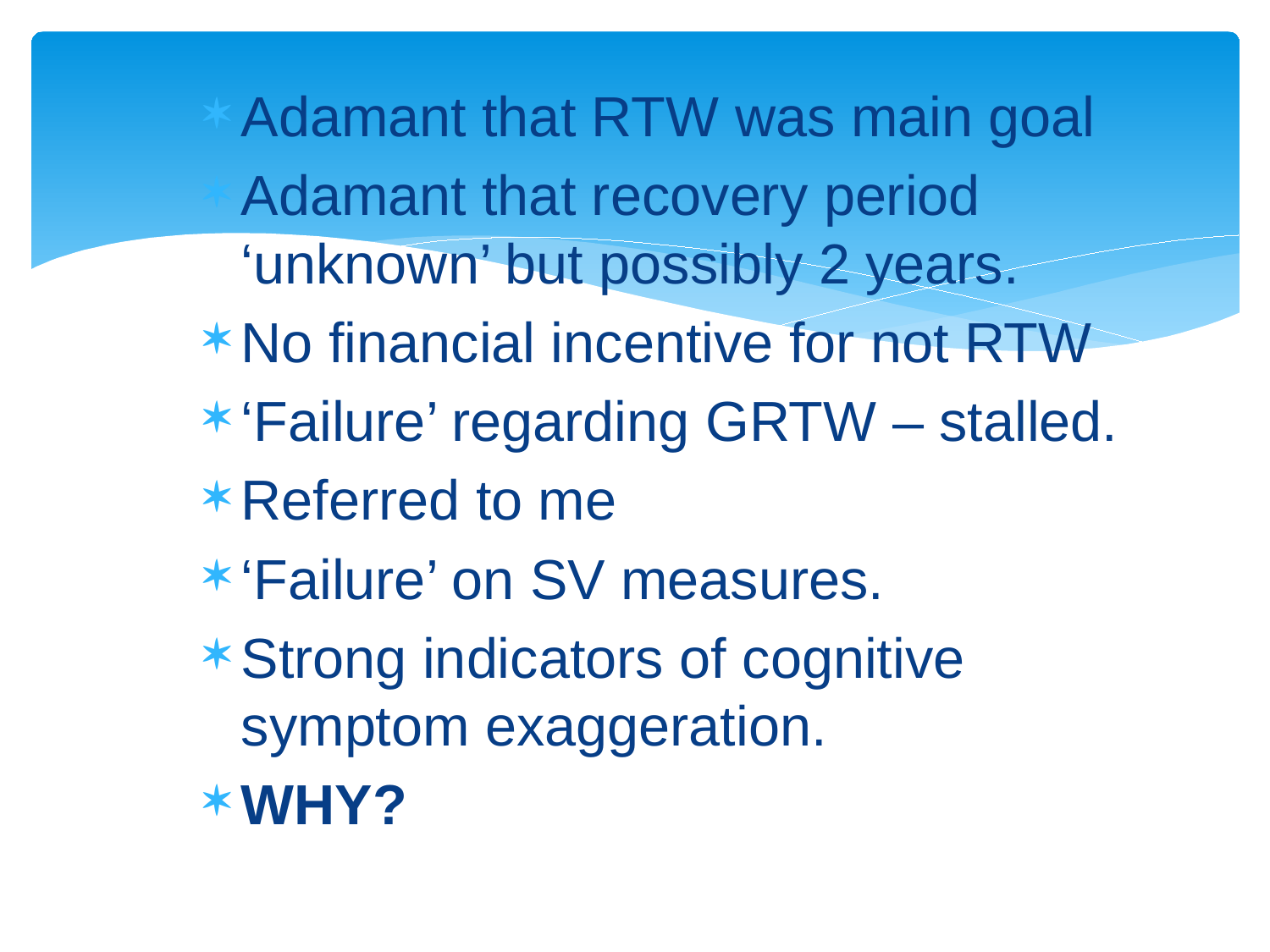

Adamant that RTW was main goal
Adamant that recovery period ‘unknown’ but possibly 2 years.
No financial incentive for not RTW
‘Failure’ regarding GRTW – stalled.
Referred to me
‘Failure’ on SV measures.
Strong indicators of cognitive symptom exaggeration.
WHY?